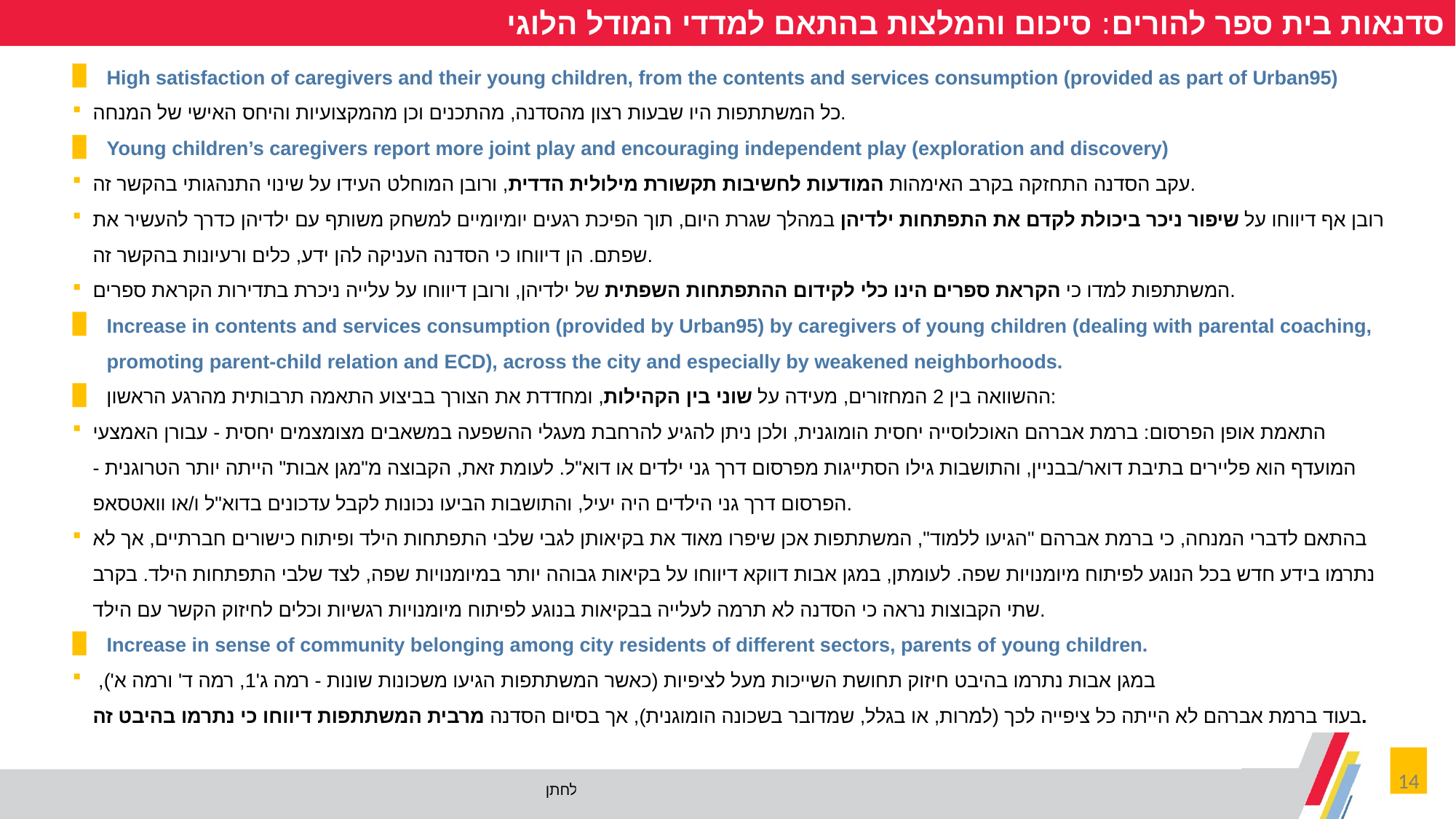

סדנאות בית ספר להורים: סיכום והמלצות בהתאם למדדי המודל הלוגי
High satisfaction of caregivers and their young children, from the contents and services consumption (provided as part of Urban95)
כל המשתתפות היו שבעות רצון מהסדנה, מהתכנים וכן מהמקצועיות והיחס האישי של המנחה.
Young children’s caregivers report more joint play and encouraging independent play (exploration and discovery)
עקב הסדנה התחזקה בקרב האימהות המודעות לחשיבות תקשורת מילולית הדדית, ורובן המוחלט העידו על שינוי התנהגותי בהקשר זה.
רובן אף דיווחו על שיפור ניכר ביכולת לקדם את התפתחות ילדיהן במהלך שגרת היום, תוך הפיכת רגעים יומיומיים למשחק משותף עם ילדיהן כדרך להעשיר את שפתם. הן דיווחו כי הסדנה העניקה להן ידע, כלים ורעיונות בהקשר זה.
המשתתפות למדו כי הקראת ספרים הינו כלי לקידום ההתפתחות השפתית של ילדיהן, ורובן דיווחו על עלייה ניכרת בתדירות הקראת ספרים.
Increase in contents and services consumption (provided by Urban95) by caregivers of young children (dealing with parental coaching, promoting parent-child relation and ECD), across the city and especially by weakened neighborhoods.
ההשוואה בין 2 המחזורים, מעידה על שוני בין הקהילות, ומחדדת את הצורך בביצוע התאמה תרבותית מהרגע הראשון:
התאמת אופן הפרסום: ברמת אברהם האוכלוסייה יחסית הומוגנית, ולכן ניתן להגיע להרחבת מעגלי ההשפעה במשאבים מצומצמים יחסית - עבורן האמצעי המועדף הוא פליירים בתיבת דואר/בבניין, והתושבות גילו הסתייגות מפרסום דרך גני ילדים או דוא"ל. לעומת זאת, הקבוצה מ"מגן אבות" הייתה יותר הטרוגנית - הפרסום דרך גני הילדים היה יעיל, והתושבות הביעו נכונות לקבל עדכונים בדוא"ל ו/או וואטסאפ.
בהתאם לדברי המנחה, כי ברמת אברהם "הגיעו ללמוד", המשתתפות אכן שיפרו מאוד את בקיאותן לגבי שלבי התפתחות הילד ופיתוח כישורים חברתיים, אך לא נתרמו בידע חדש בכל הנוגע לפיתוח מיומנויות שפה. לעומתן, במגן אבות דווקא דיווחו על בקיאות גבוהה יותר במיומנויות שפה, לצד שלבי התפתחות הילד. בקרב שתי הקבוצות נראה כי הסדנה לא תרמה לעלייה בבקיאות בנוגע לפיתוח מיומנויות רגשיות וכלים לחיזוק הקשר עם הילד.
Increase in sense of community belonging among city residents of different sectors, parents of young children.
במגן אבות נתרמו בהיבט חיזוק תחושת השייכות מעל לציפיות (כאשר המשתתפות הגיעו משכונות שונות - רמה ג'1, רמה ד' ורמה א'),
בעוד ברמת אברהם לא הייתה כל ציפייה לכך (למרות, או בגלל, שמדובר בשכונה הומוגנית), אך בסיום הסדנה מרבית המשתתפות דיווחו כי נתרמו בהיבט זה.
14